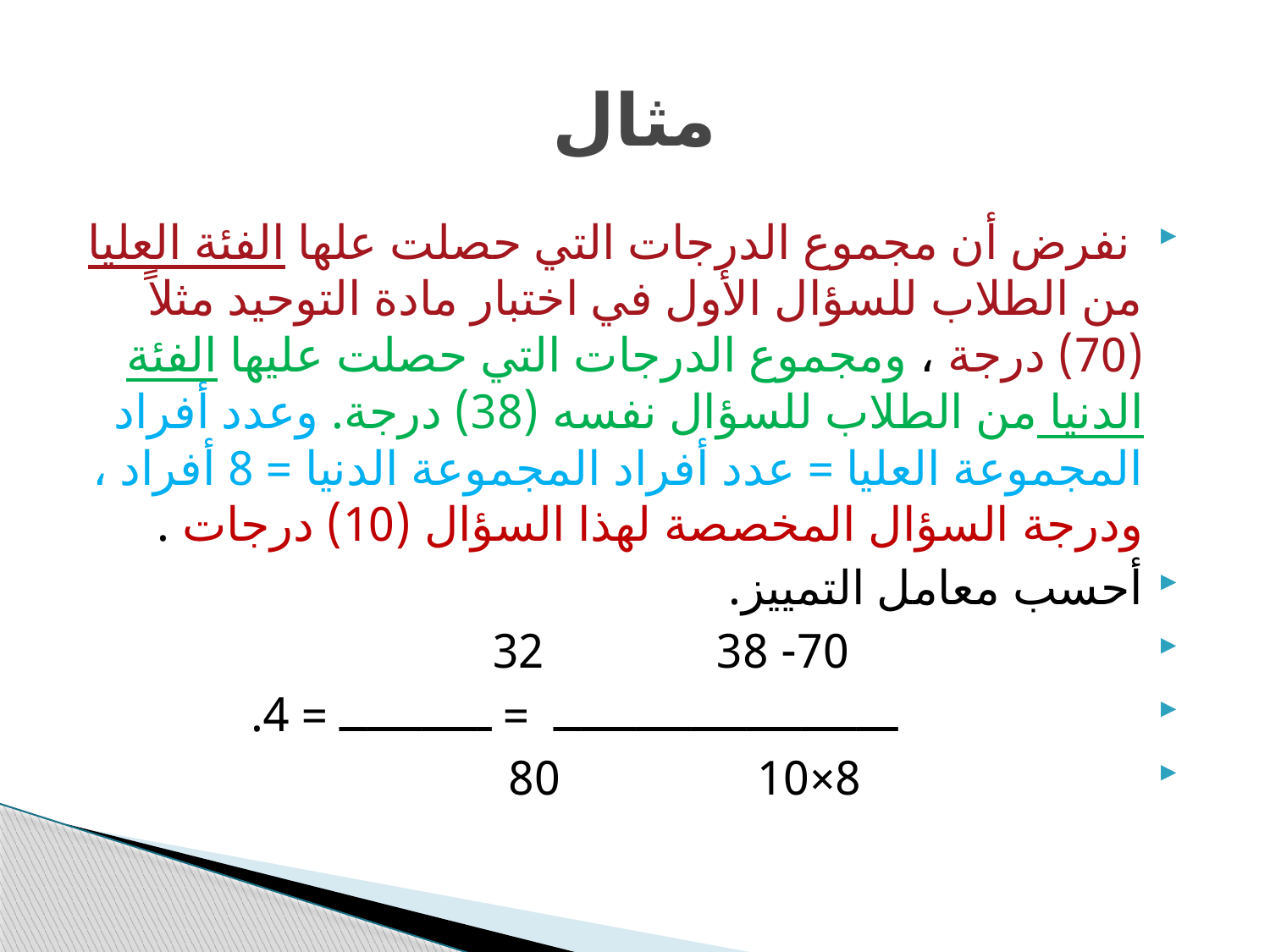

# مثال
 نفرض أن مجموع الدرجات التي حصلت علها الفئة العليا من الطلاب للسؤال الأول في اختبار مادة التوحيد مثلاً (70) درجة ، ومجموع الدرجات التي حصلت عليها الفئة الدنيا من الطلاب للسؤال نفسه (38) درجة. وعدد أفراد المجموعة العليا = عدد أفراد المجموعة الدنيا = 8 أفراد ، ودرجة السؤال المخصصة لهذا السؤال (10) درجات .
أحسب معامل التمييز.
                        70- 38              32
                    ـــــــــــــــــــــــــ  = ـــــــــــ = 4.
                       8×10                80